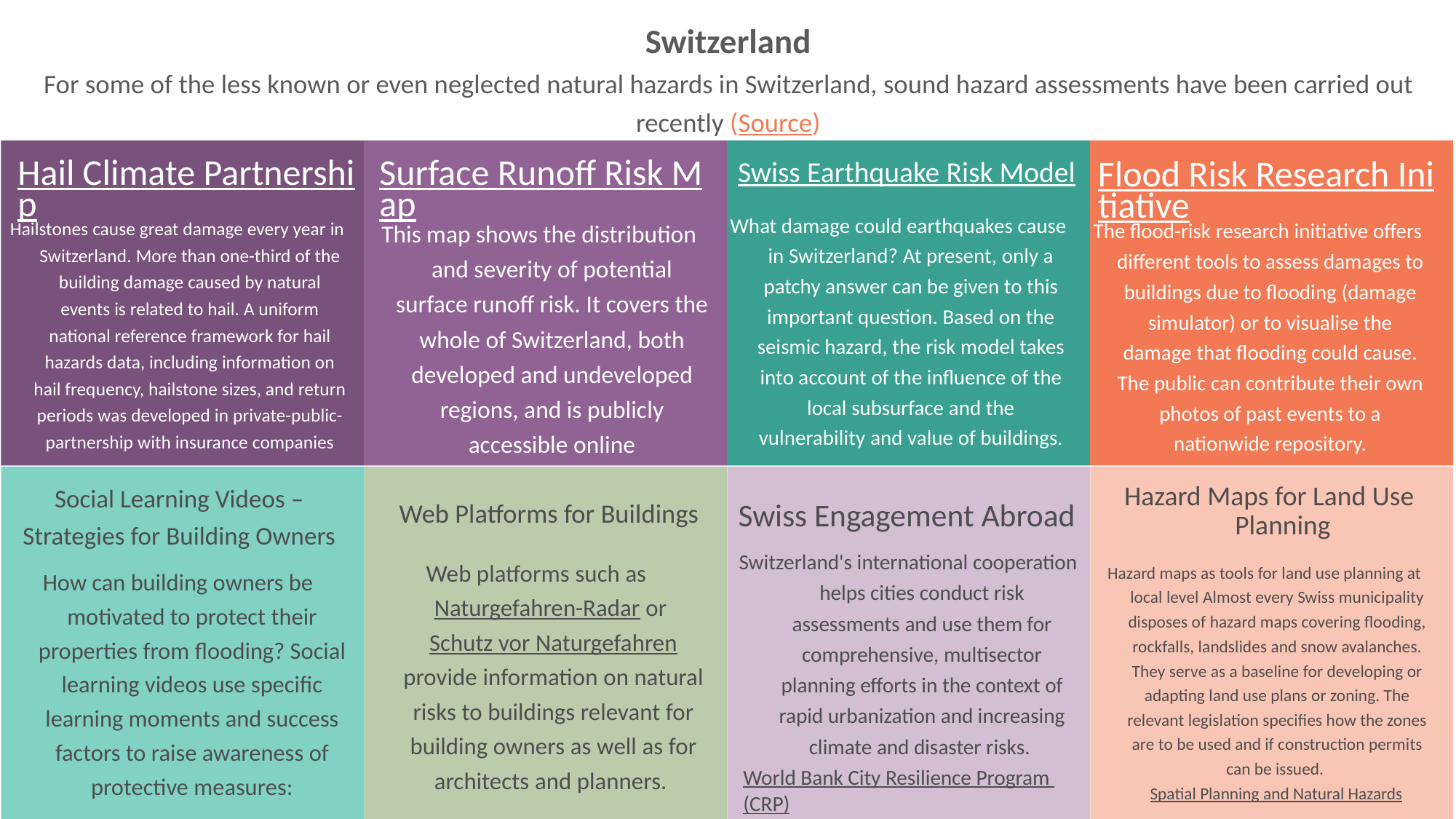

Switzerland
For some of the less known or even neglected natural hazards in Switzerland, sound hazard assessments have been carried out recently (Source)
Hail Climate Partnership
Surface Runoff Risk Map
Flood Risk Research Initiative
Swiss Earthquake Risk Model
What damage could earthquakes cause in Switzerland? At present, only a patchy answer can be given to this important question. Based on the seismic hazard, the risk model takes into account of the influence of the local subsurface and the vulnerability and value of buildings.
Hailstones cause great damage every year in Switzerland. More than one-third of the building damage caused by natural events is related to hail. A uniform national reference framework for hail hazards data, including information on hail frequency, hailstone sizes, and return periods was developed in private-public-partnership with insurance companies
This map shows the distribution and severity of potential surface runoff risk. It covers the whole of Switzerland, both developed and undeveloped regions, and is publicly accessible online
The flood-risk research initiative offers different tools to assess damages to buildings due to flooding (damage simulator) or to visualise the damage that flooding could cause. The public can contribute their own photos of past events to a nationwide repository.
Social Learning Videos – Strategies for Building Owners
Hazard Maps for Land Use Planning
Web Platforms for Buildings
Swiss Engagement Abroad
Switzerland's international cooperation helps cities conduct risk assessments and use them for comprehensive, multisector planning efforts in the context of rapid urbanization and increasing climate and disaster risks. World Bank City Resilience Program (CRP)
Web platforms such as Naturgefahren-Radar or Schutz vor Naturgefahren provide information on natural risks to buildings relevant for building owners as well as for architects and planners.
How can building owners be motivated to protect their properties from flooding? Social learning videos use specific learning moments and success factors to raise awareness of protective measures:
Hazard maps as tools for land use planning at local level Almost every Swiss municipality disposes of hazard maps covering flooding, rockfalls, landslides and snow avalanches. They serve as a baseline for developing or adapting land use plans or zoning. The relevant legislation specifies how the zones are to be used and if construction permits can be issued. Spatial Planning and Natural Hazards